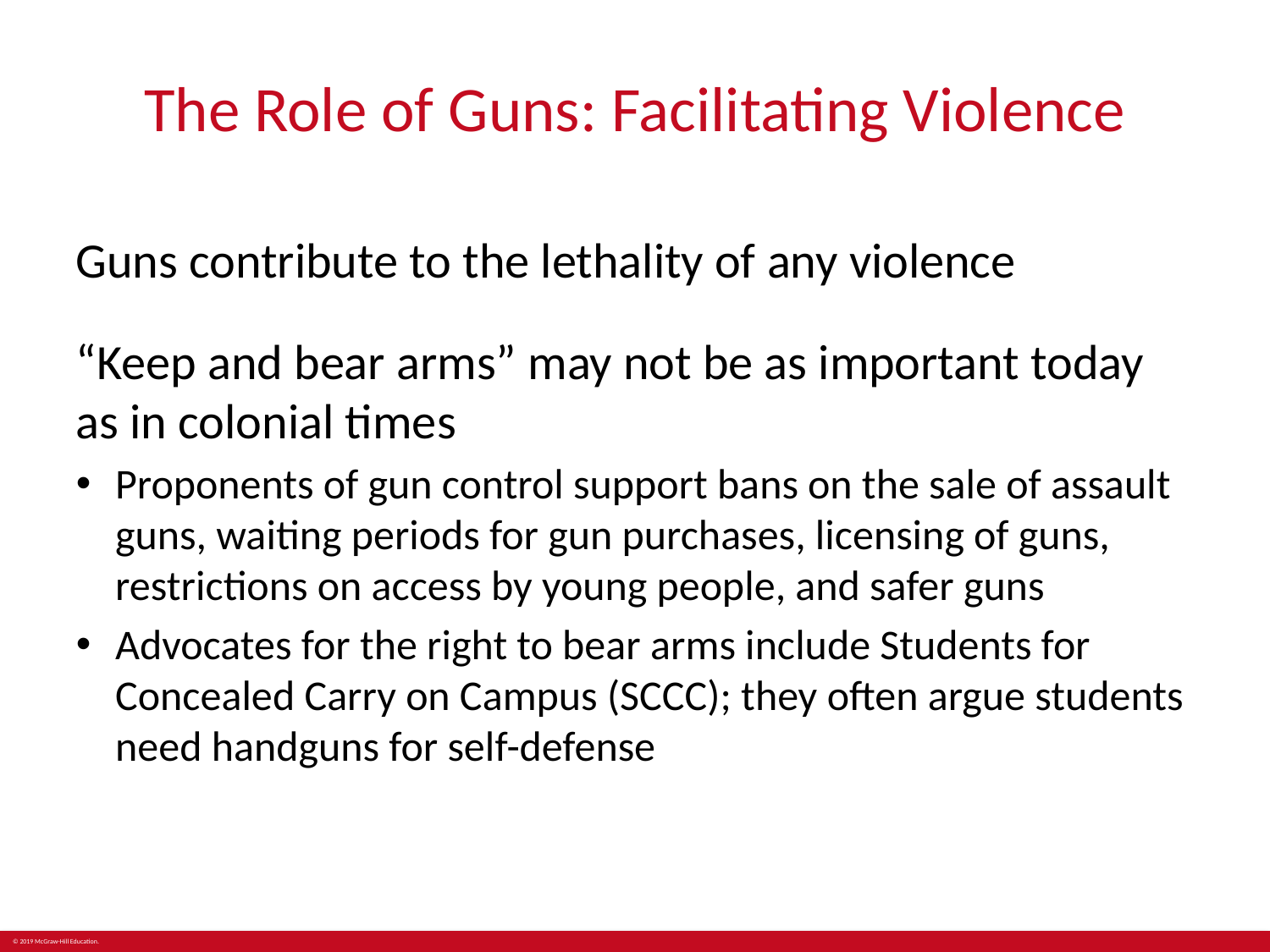

# The Role of Guns: Facilitating Violence
Guns contribute to the lethality of any violence
“Keep and bear arms” may not be as important today as in colonial times
Proponents of gun control support bans on the sale of assault guns, waiting periods for gun purchases, licensing of guns, restrictions on access by young people, and safer guns
Advocates for the right to bear arms include Students for Concealed Carry on Campus (SCCC); they often argue students need handguns for self-defense